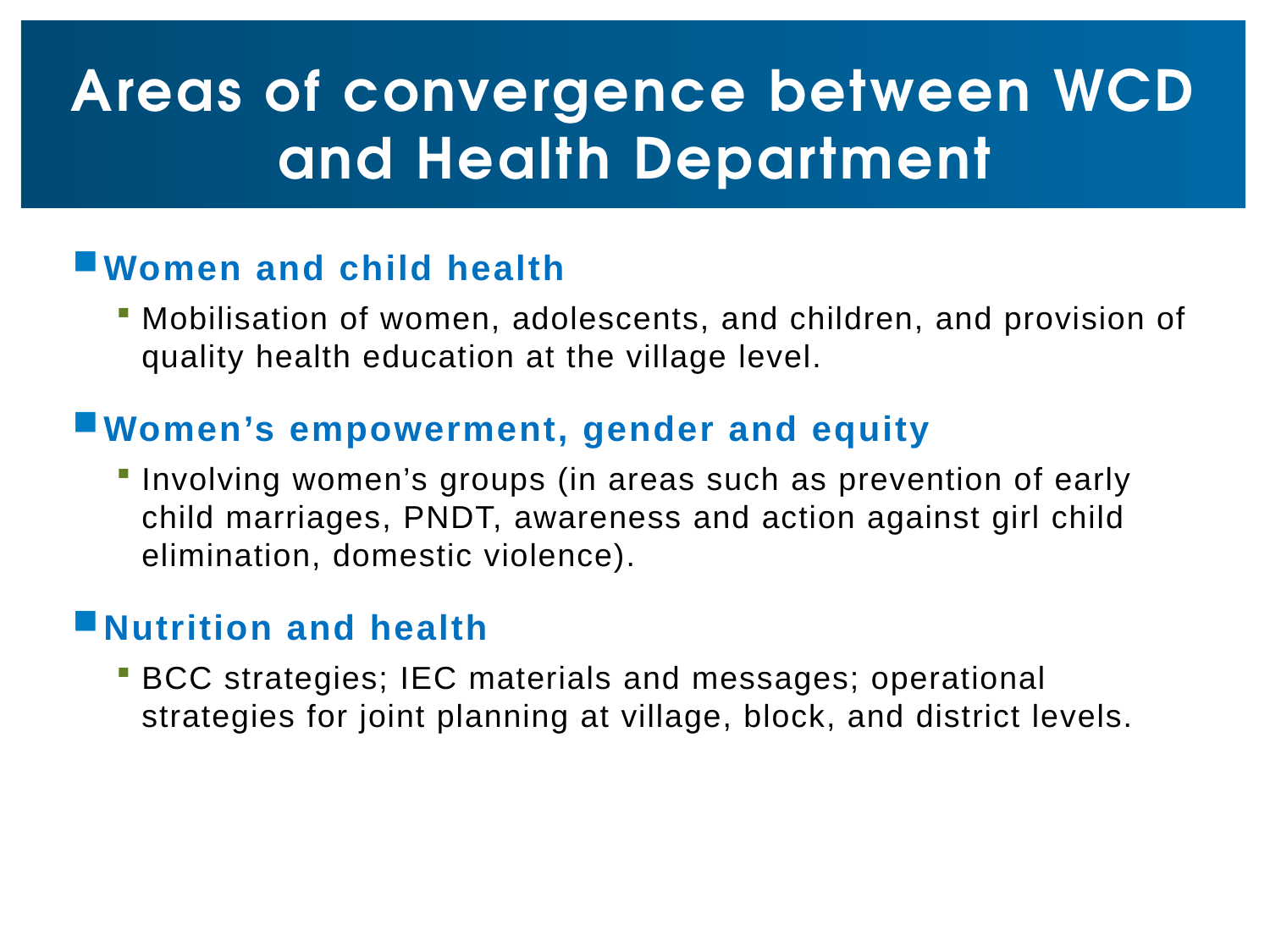

# Areas of convergence between WCD and Health Department
Women and child health
Mobilisation of women, adolescents, and children, and provision of quality health education at the village level.
Women’s empowerment, gender and equity
Involving women’s groups (in areas such as prevention of early child marriages, PNDT, awareness and action against girl child elimination, domestic violence).
Nutrition and health
BCC strategies; IEC materials and messages; operational strategies for joint planning at village, block, and district levels.